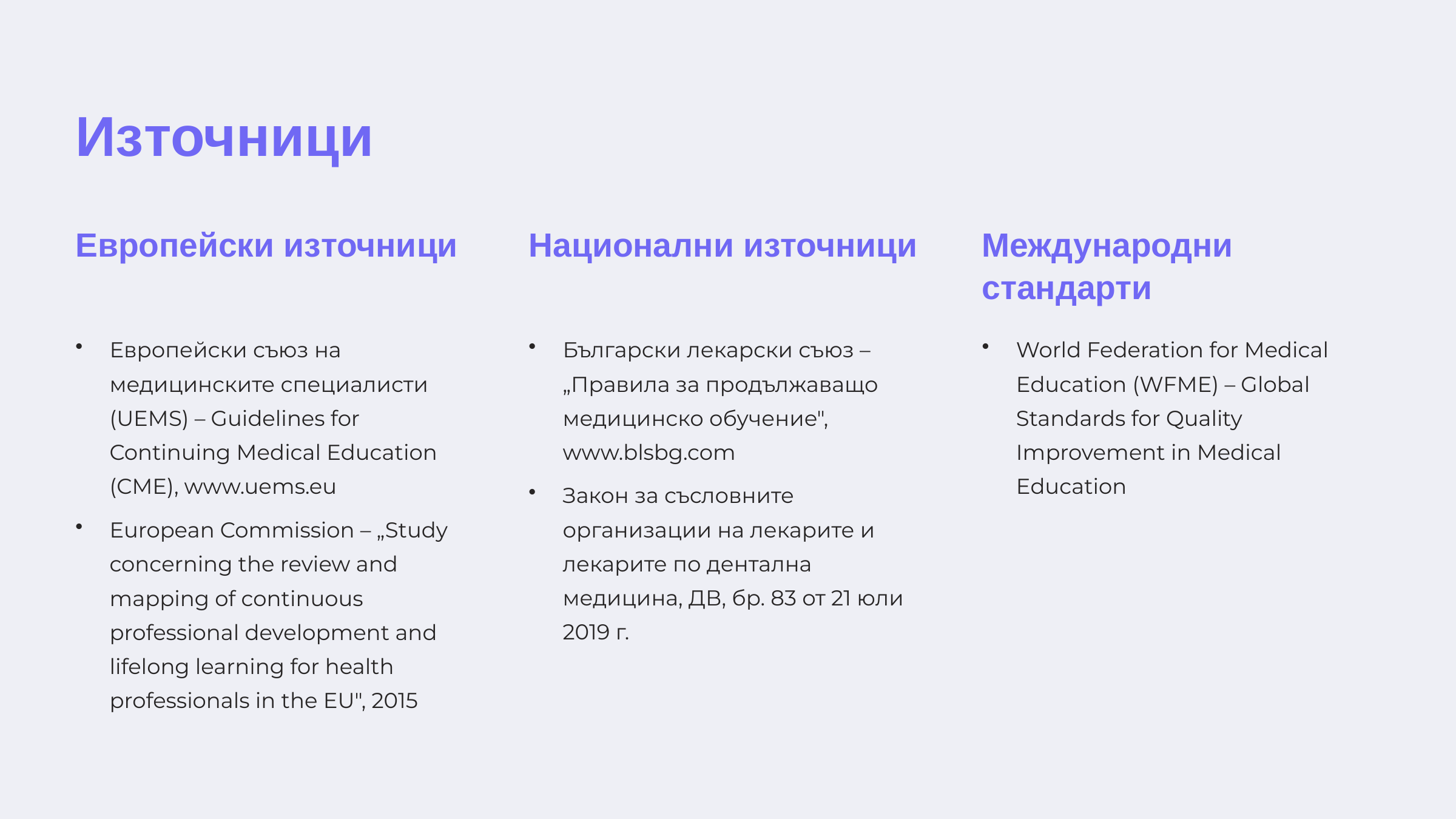

Източници
Европейски източници
Национални източници
Международни стандарти
Европейски съюз на медицинските специалисти (UEMS) – Guidelines for Continuing Medical Education (CME), www.uems.eu
Български лекарски съюз – „Правила за продължаващо медицинско обучение", www.blsbg.com
World Federation for Medical Education (WFME) – Global Standards for Quality Improvement in Medical Education
Закон за съсловните организации на лекарите и лекарите по дентална медицина, ДВ, бр. 83 от 21 юли 2019 г.
European Commission – „Study concerning the review and mapping of continuous professional development and lifelong learning for health professionals in the EU", 2015